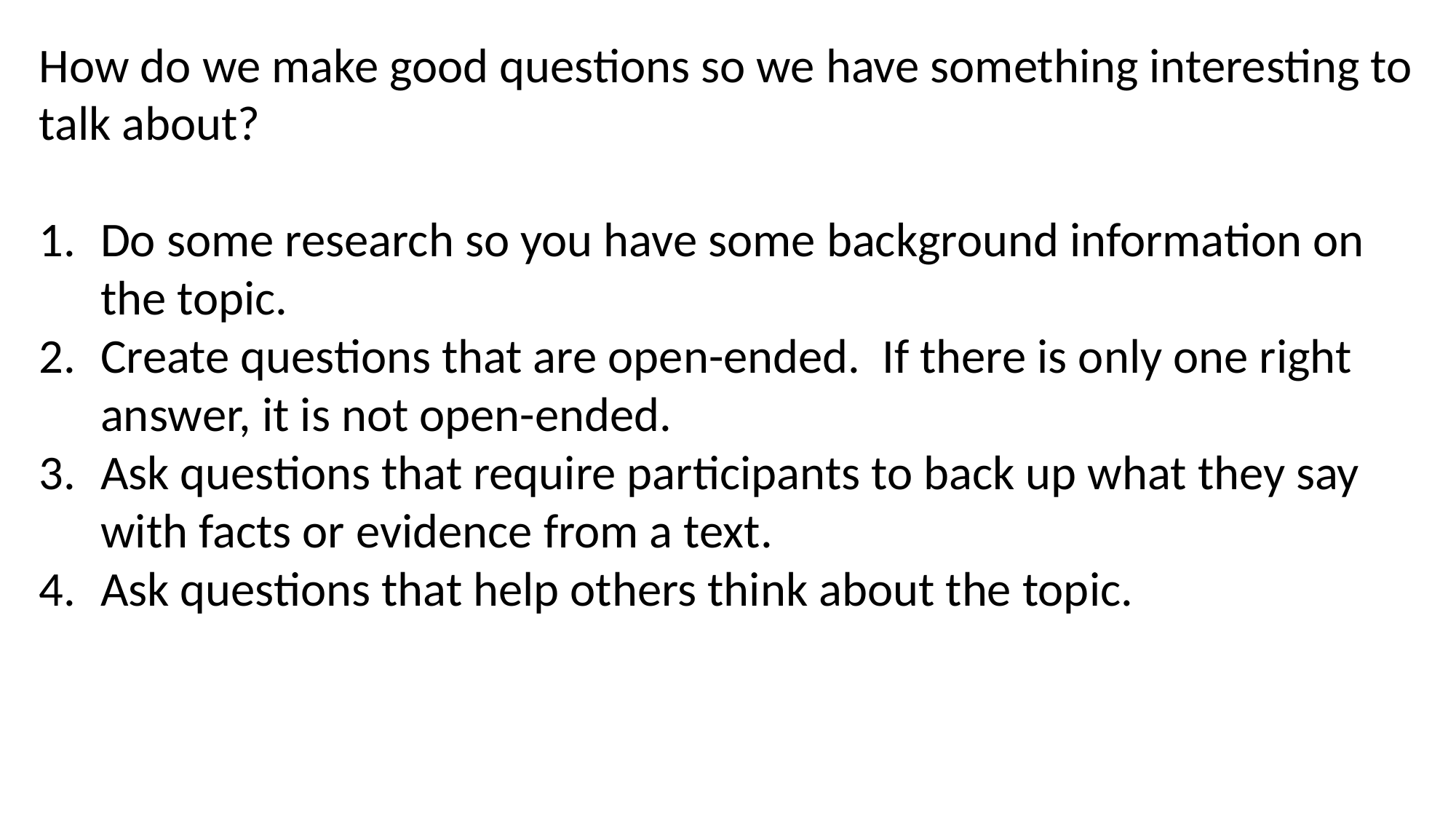

How do we make good questions so we have something interesting to talk about?

Do some research so you have some background information on the topic.
Create questions that are open-ended.  If there is only one right answer, it is not open-ended.
Ask questions that require participants to back up what they say with facts or evidence from a text.
Ask questions that help others think about the topic.